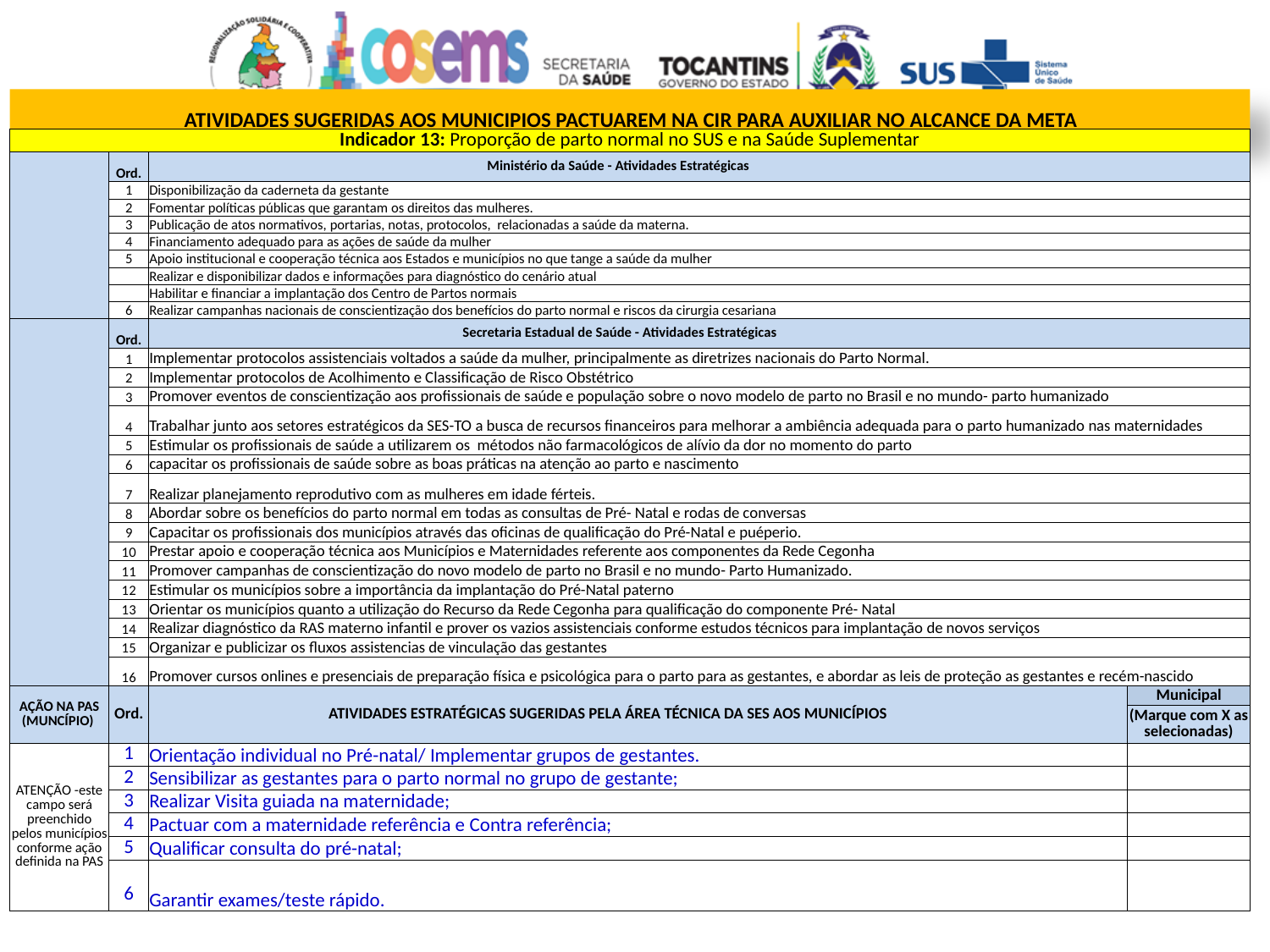

ATIVIDADES SUGERIDAS AOS MUNICIPIOS PACTUAREM NA CIR PARA AUXILIAR NO ALCANCE DA META
| Indicador 13: Proporção de parto normal no SUS e na Saúde Suplementar |  |  |  |
| --- | --- | --- | --- |
|  | Ord. | Ministério da Saúde - Atividades Estratégicas |  |
|  | 1 | Disponibilização da caderneta da gestante |  |
|  | 2 | Fomentar políticas públicas que garantam os direitos das mulheres. |  |
|  | 3 | Publicação de atos normativos, portarias, notas, protocolos, relacionadas a saúde da materna. |  |
|  | 4 | Financiamento adequado para as ações de saúde da mulher |  |
|  | 5 | Apoio institucional e cooperação técnica aos Estados e municípios no que tange a saúde da mulher |  |
|  |  | Realizar e disponibilizar dados e informações para diagnóstico do cenário atual |  |
|  |  | Habilitar e financiar a implantação dos Centro de Partos normais |  |
|  | 6 | Realizar campanhas nacionais de conscientização dos benefícios do parto normal e riscos da cirurgia cesariana |  |
|  | Ord. | Secretaria Estadual de Saúde - Atividades Estratégicas |  |
|  | 1 | Implementar protocolos assistenciais voltados a saúde da mulher, principalmente as diretrizes nacionais do Parto Normal. |  |
|  | 2 | Implementar protocolos de Acolhimento e Classificação de Risco Obstétrico |  |
|  | 3 | Promover eventos de conscientização aos profissionais de saúde e população sobre o novo modelo de parto no Brasil e no mundo- parto humanizado |  |
|  | 4 | Trabalhar junto aos setores estratégicos da SES-TO a busca de recursos financeiros para melhorar a ambiência adequada para o parto humanizado nas maternidades |  |
|  | 5 | Estimular os profissionais de saúde a utilizarem os métodos não farmacológicos de alívio da dor no momento do parto |  |
|  | 6 | capacitar os profissionais de saúde sobre as boas práticas na atenção ao parto e nascimento |  |
|  | 7 | Realizar planejamento reprodutivo com as mulheres em idade férteis. |  |
|  | 8 | Abordar sobre os benefícios do parto normal em todas as consultas de Pré- Natal e rodas de conversas |  |
|  | 9 | Capacitar os profissionais dos municípios através das oficinas de qualificação do Pré-Natal e puéperio. |  |
|  | 10 | Prestar apoio e cooperação técnica aos Municípios e Maternidades referente aos componentes da Rede Cegonha |  |
|  | 11 | Promover campanhas de conscientização do novo modelo de parto no Brasil e no mundo- Parto Humanizado. |  |
|  | 12 | Estimular os municípios sobre a importância da implantação do Pré-Natal paterno |  |
|  | 13 | Orientar os municípios quanto a utilização do Recurso da Rede Cegonha para qualificação do componente Pré- Natal |  |
|  | 14 | Realizar diagnóstico da RAS materno infantil e prover os vazios assistenciais conforme estudos técnicos para implantação de novos serviços |  |
|  | 15 | Organizar e publicizar os fluxos assistencias de vinculação das gestantes |  |
|  | 16 | Promover cursos onlines e presenciais de preparação física e psicológica para o parto para as gestantes, e abordar as leis de proteção as gestantes e recém-nascido |  |
| AÇÃO NA PAS (MUNCÍPIO) | Ord. | ATIVIDADES ESTRATÉGICAS SUGERIDAS PELA ÁREA TÉCNICA DA SES AOS MUNICÍPIOS | Municipal |
|  |  |  | (Marque com X as selecionadas) |
| ATENÇÃO -este campo será preenchido pelos municípios conforme ação definida na PAS | 1 | Orientação individual no Pré-natal/ Implementar grupos de gestantes. |  |
|  | 2 | Sensibilizar as gestantes para o parto normal no grupo de gestante; |  |
|  | 3 | Realizar Visita guiada na maternidade; |  |
|  | 4 | Pactuar com a maternidade referência e Contra referência; |  |
|  | 5 | Qualificar consulta do pré-natal; |  |
|  | 6 | Garantir exames/teste rápido. |  |